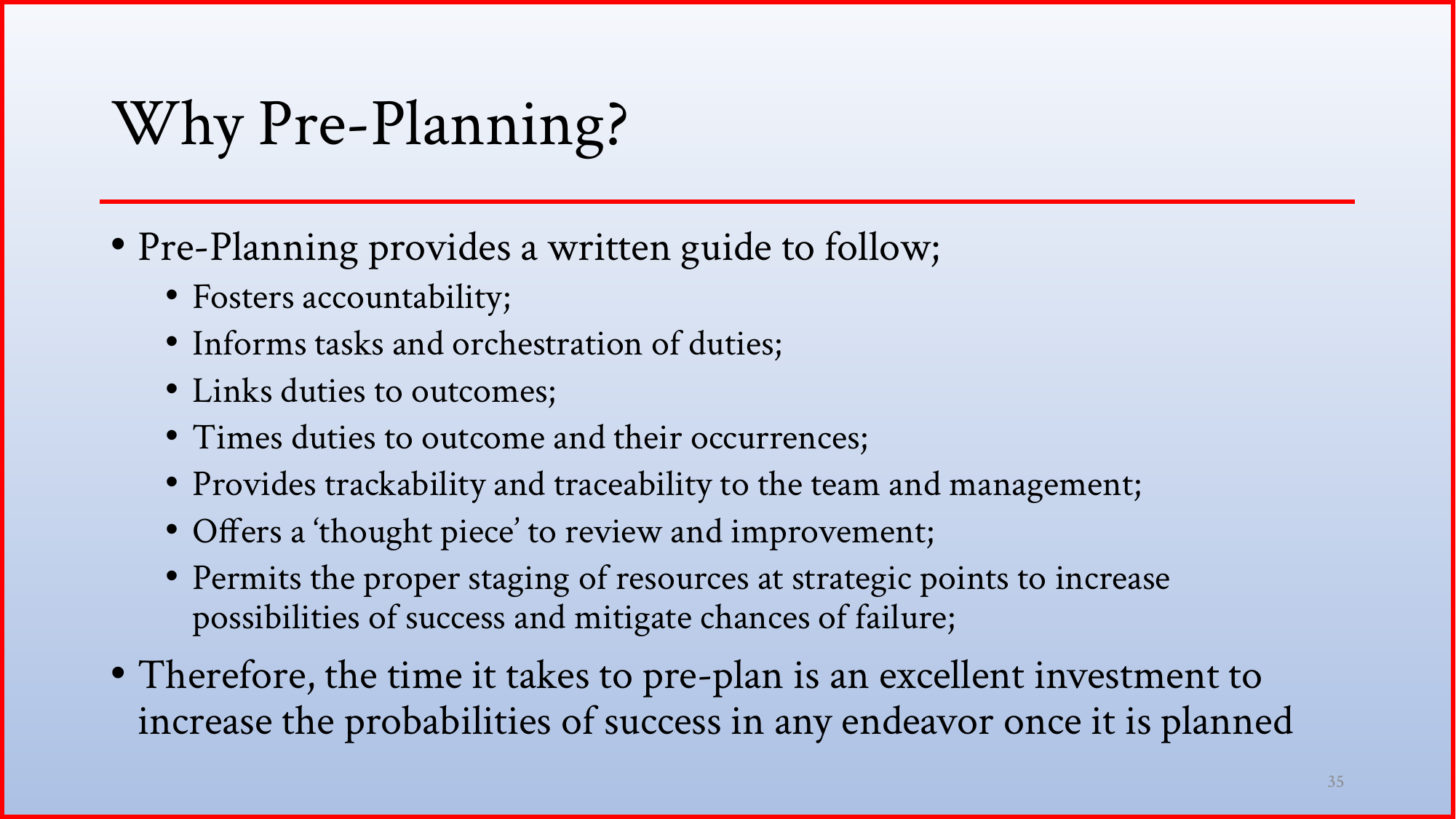

# Why Pre-Planning?
Pre-Planning provides a written guide to follow;
Fosters accountability;
Informs tasks and orchestration of duties;
Links duties to outcomes;
Times duties to outcome and their occurrences;
Provides trackability and traceability to the team and management;
Offers a ‘thought piece’ to review and improvement;
Permits the proper staging of resources at strategic points to increase possibilities of success and mitigate chances of failure;
Therefore, the time it takes to pre-plan is an excellent investment to increase the probabilities of success in any endeavor once it is planned
35